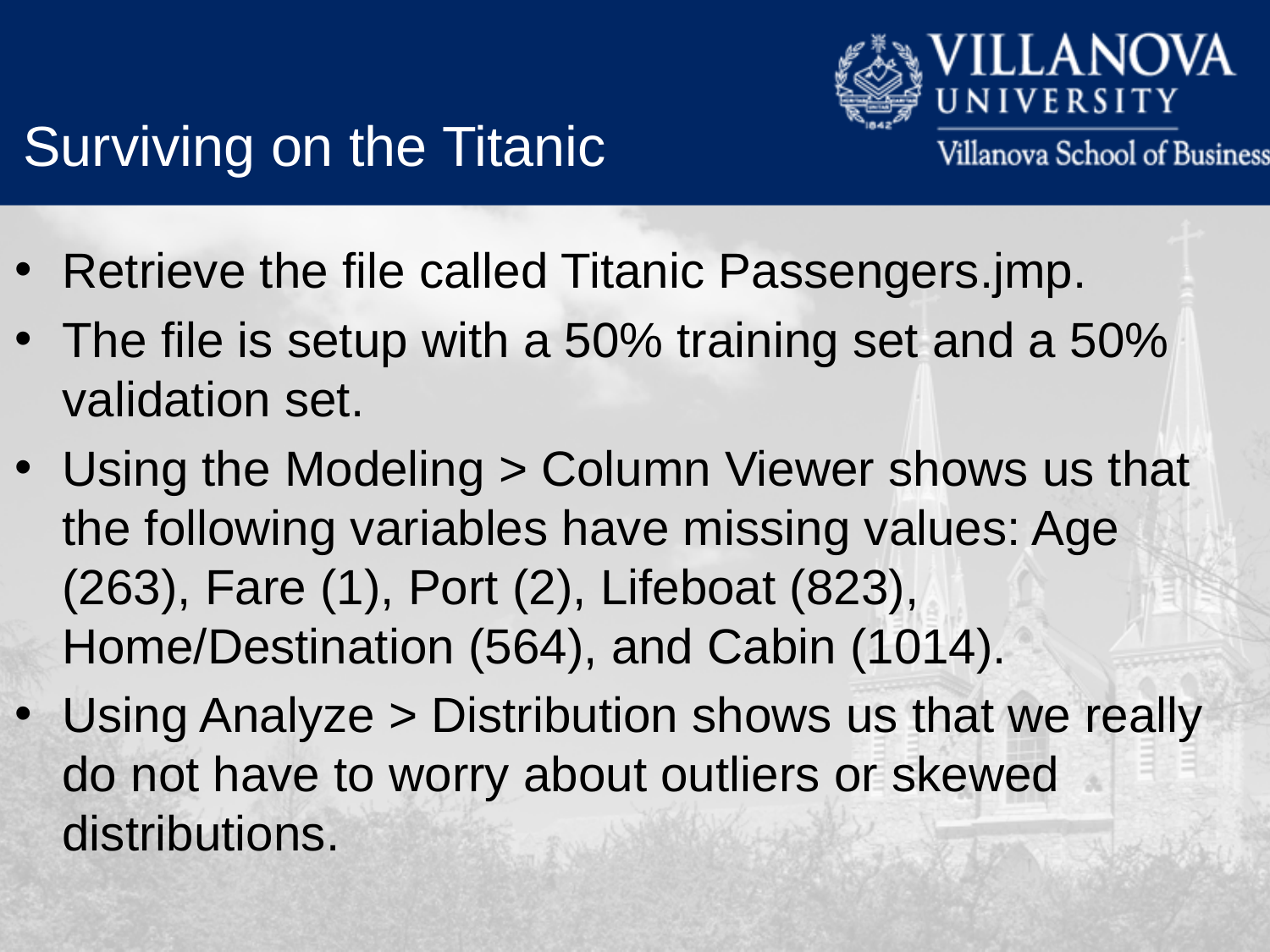

Surviving on the Titanic
Retrieve the file called Titanic Passengers.jmp.
The file is setup with a 50% training set and a 50% validation set.
Using the Modeling > Column Viewer shows us that the following variables have missing values: Age (263), Fare (1), Port (2), Lifeboat (823), Home/Destination (564), and Cabin (1014).
Using Analyze > Distribution shows us that we really do not have to worry about outliers or skewed distributions.